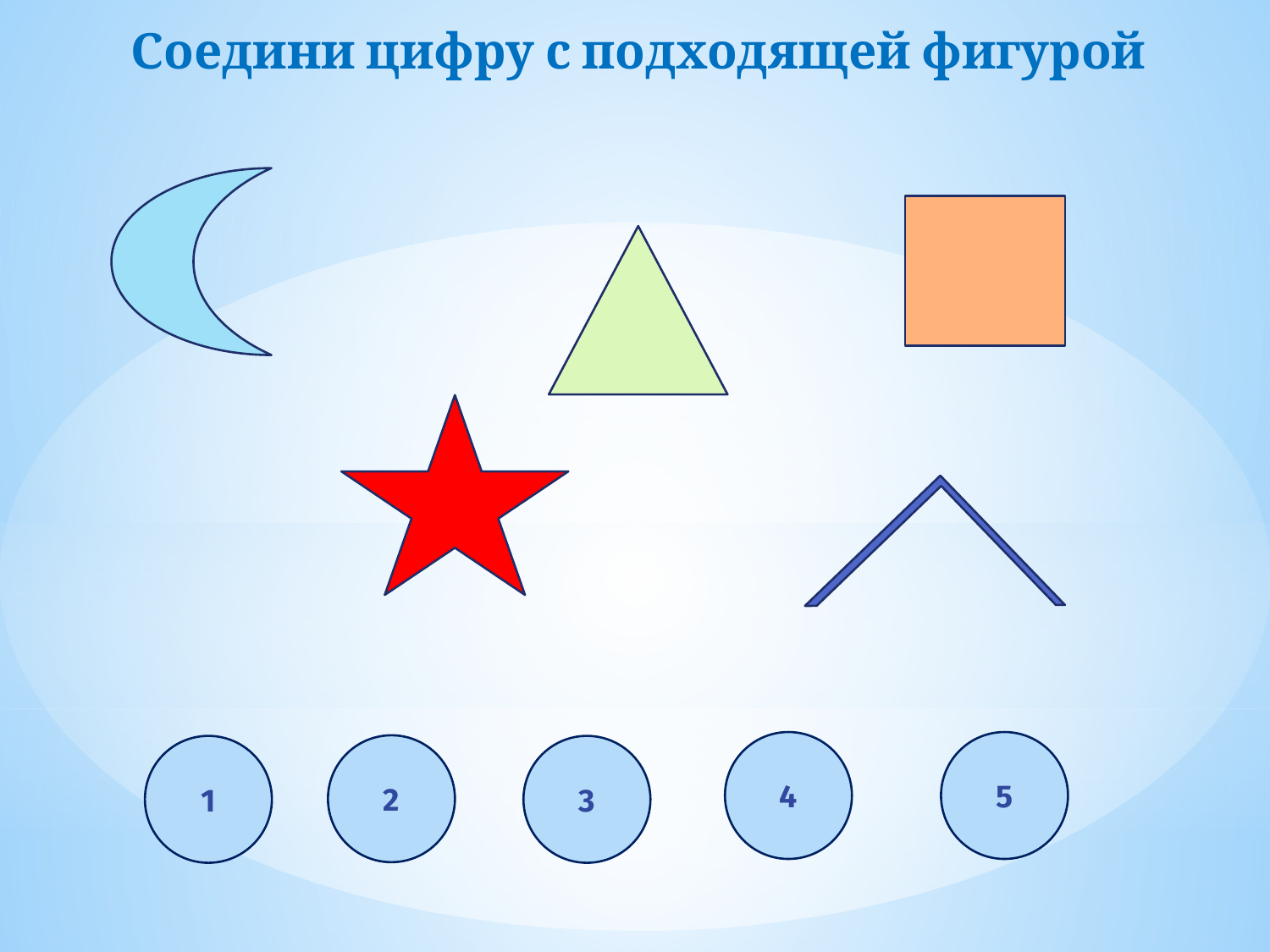

# Соедини цифру с подходящей фигурой

4
5
2
1
3